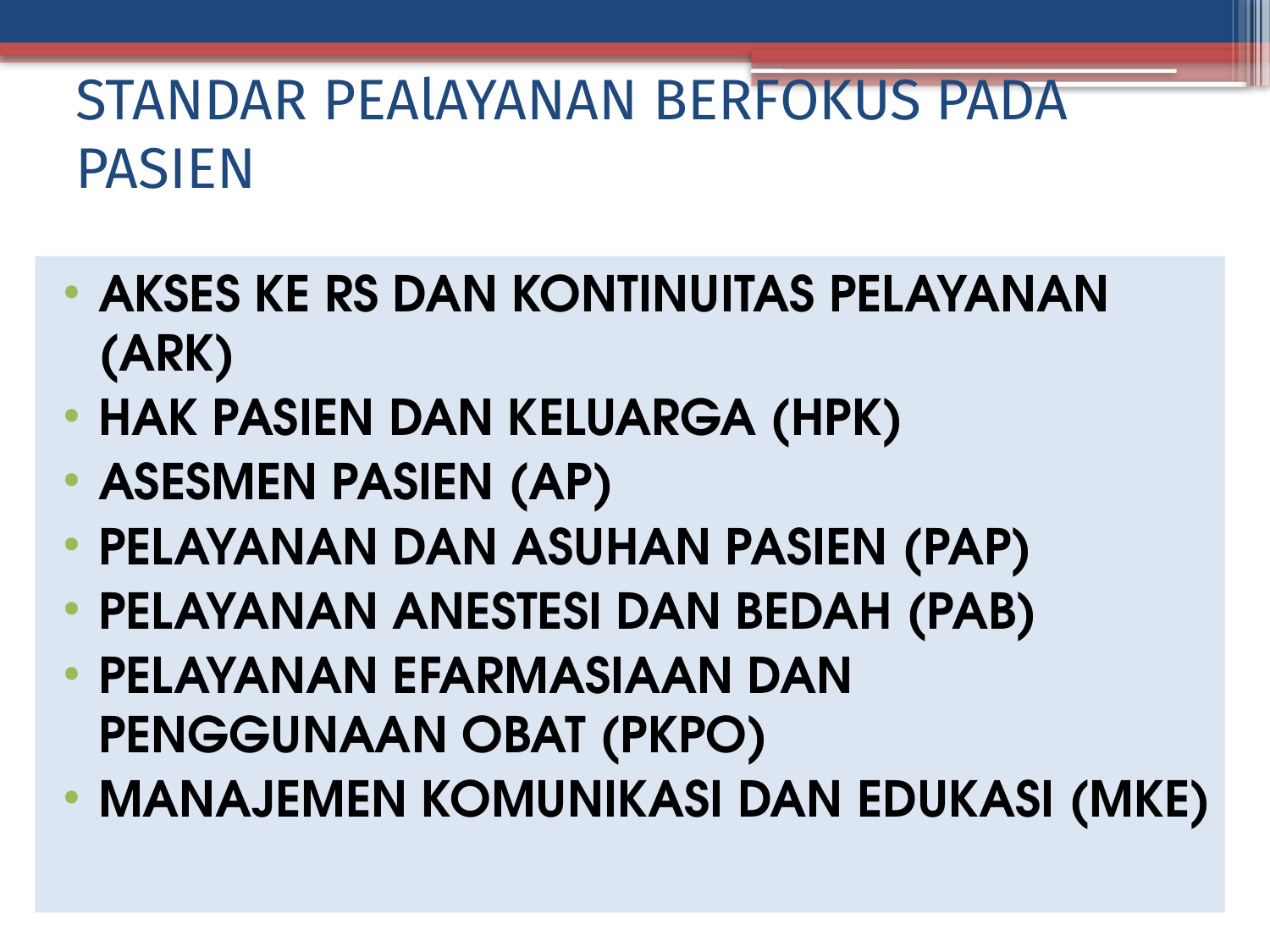

# STANDAR PEAlAYANAN BERFOKUS PADA PASIEN
AKSES KE RS DAN KONTINUITAS PELAYANAN (ARK)
HAK PASIEN DAN KELUARGA (HPK)
ASESMEN PASIEN (AP)
PELAYANAN DAN ASUHAN PASIEN (PAP)
PELAYANAN ANESTESI DAN BEDAH (PAB)
PELAYANAN EFARMASIAAN DAN PENGGUNAAN OBAT (PKPO)
MANAJEMEN KOMUNIKASI DAN EDUKASI (MKE)